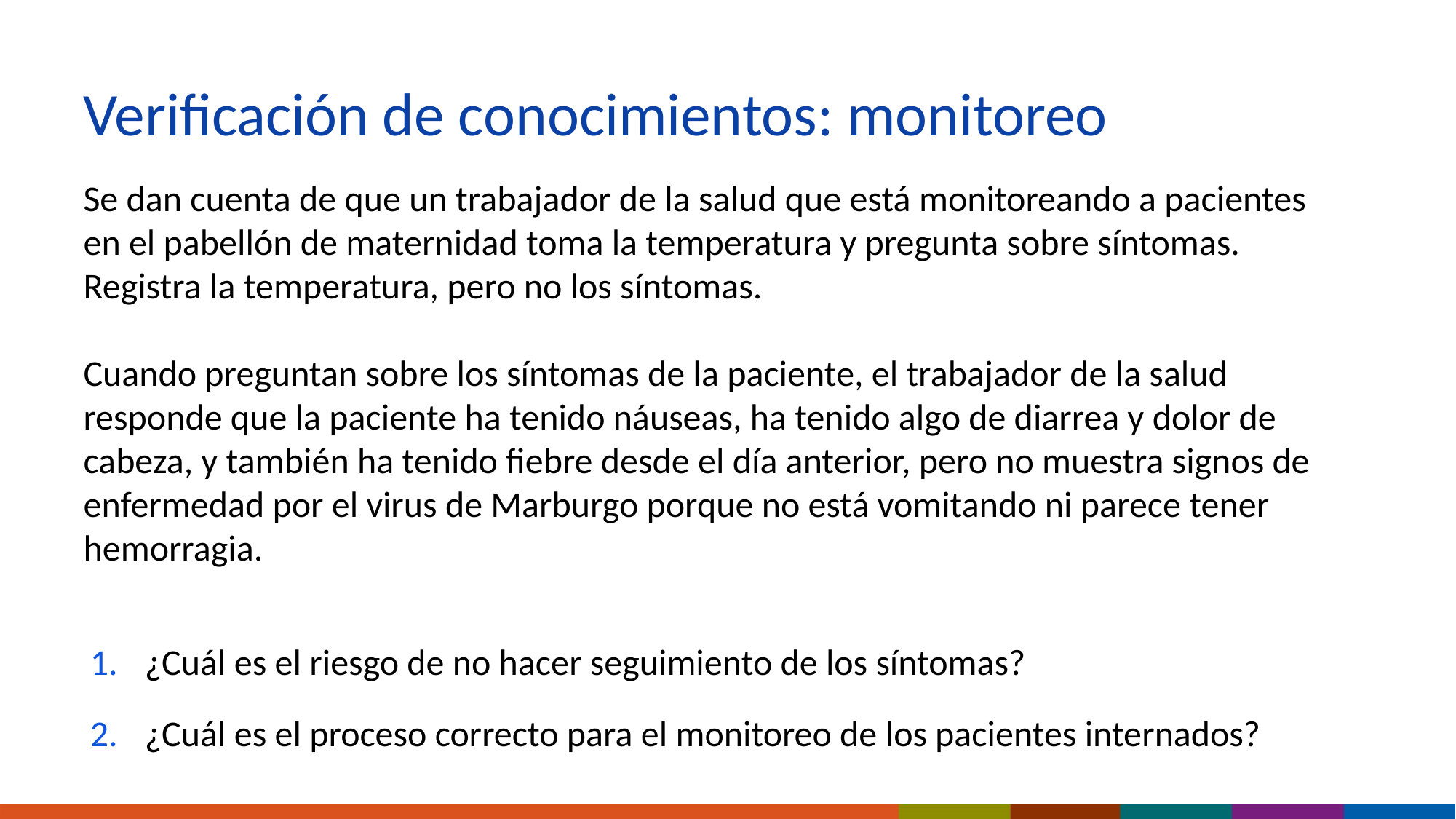

# Verificación de conocimientos: monitoreo
Se dan cuenta de que un trabajador de la salud que está monitoreando a pacientes en el pabellón de maternidad toma la temperatura y pregunta sobre síntomas. Registra la temperatura, pero no los síntomas.

Cuando preguntan sobre los síntomas de la paciente, el trabajador de la salud responde que la paciente ha tenido náuseas, ha tenido algo de diarrea y dolor de cabeza, y también ha tenido fiebre desde el día anterior, pero no muestra signos de enfermedad por el virus de Marburgo porque no está vomitando ni parece tener hemorragia.

¿Cuál es el riesgo de no hacer seguimiento de los síntomas?
¿Cuál es el proceso correcto para el monitoreo de los pacientes internados?